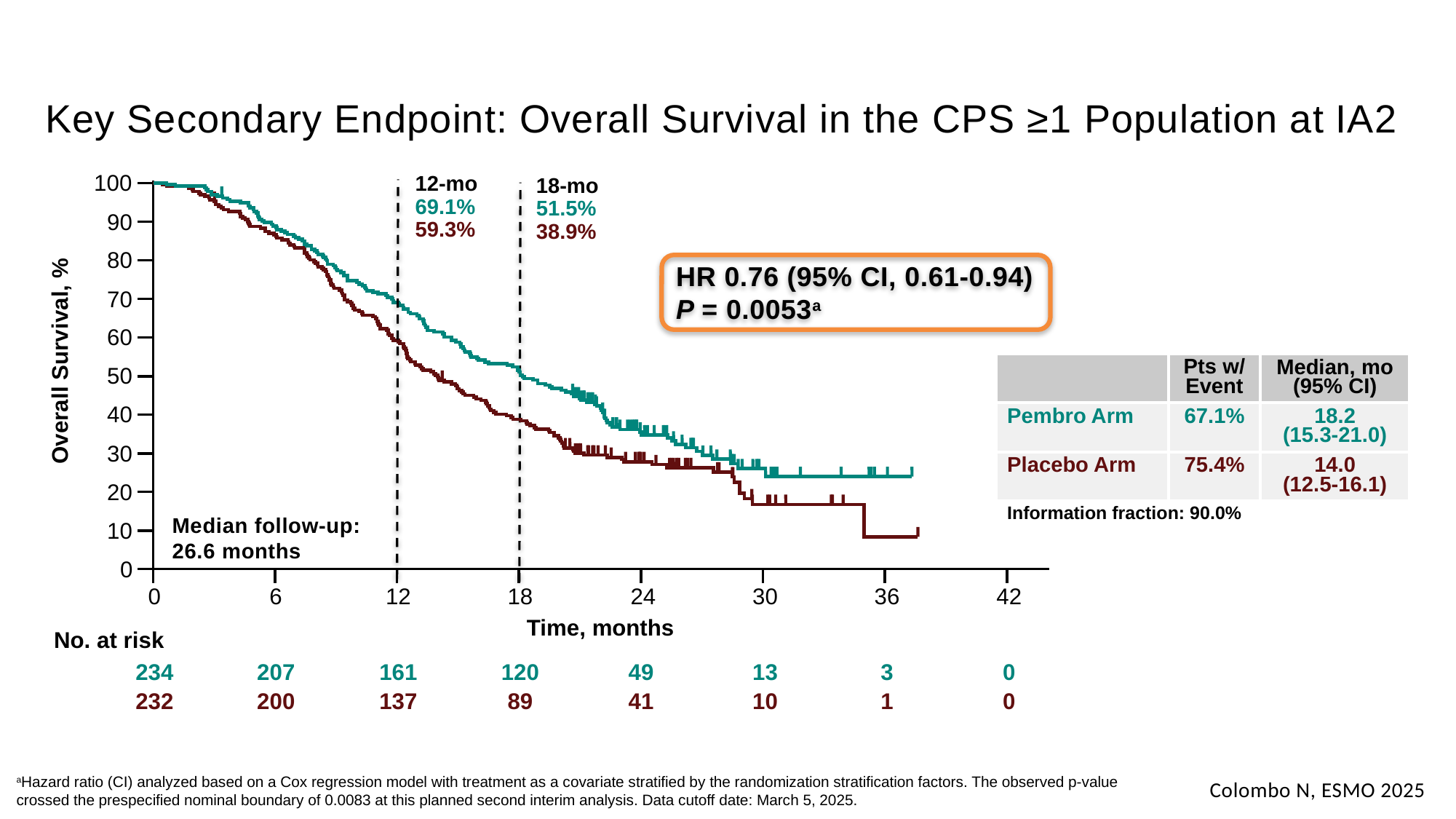

# Key Secondary Endpoint: Overall Survival in the CPS ≥1 Population at IA2
12-mo
69.1%
59.3%
100
18-mo
51.5%
38.9%

90
80
HR 0.76 (95% CI, 0.61-0.94) P = 0.0053a
70
60
Overall Survival, %
50

40

30

20

Median follow-up:
26.6 months
10

0

0
6
12
18
24
30
36
42
Time, months
No. at risk
234
207
161
120
49
13
3
0
232
200
137
89
41
10
1
0
|  | Pts w/ Event | Median, mo (95% CI) |
| --- | --- | --- |
| Pembro Arm | 67.1% | 18.2 (15.3-21.0) |
| Placebo Arm | 75.4% | 14.0 (12.5-16.1) |
| Information fraction: 90.0% |  |  |
|  |  |  |

aHazard ratio (CI) analyzed based on a Cox regression model with treatment as a covariate stratified by the randomization stratification factors. The observed p-value
crossed the prespecified nominal boundary of 0.0083 at this planned second interim analysis. Data cutoff date: March 5, 2025.
Colombo N, ESMO 2025